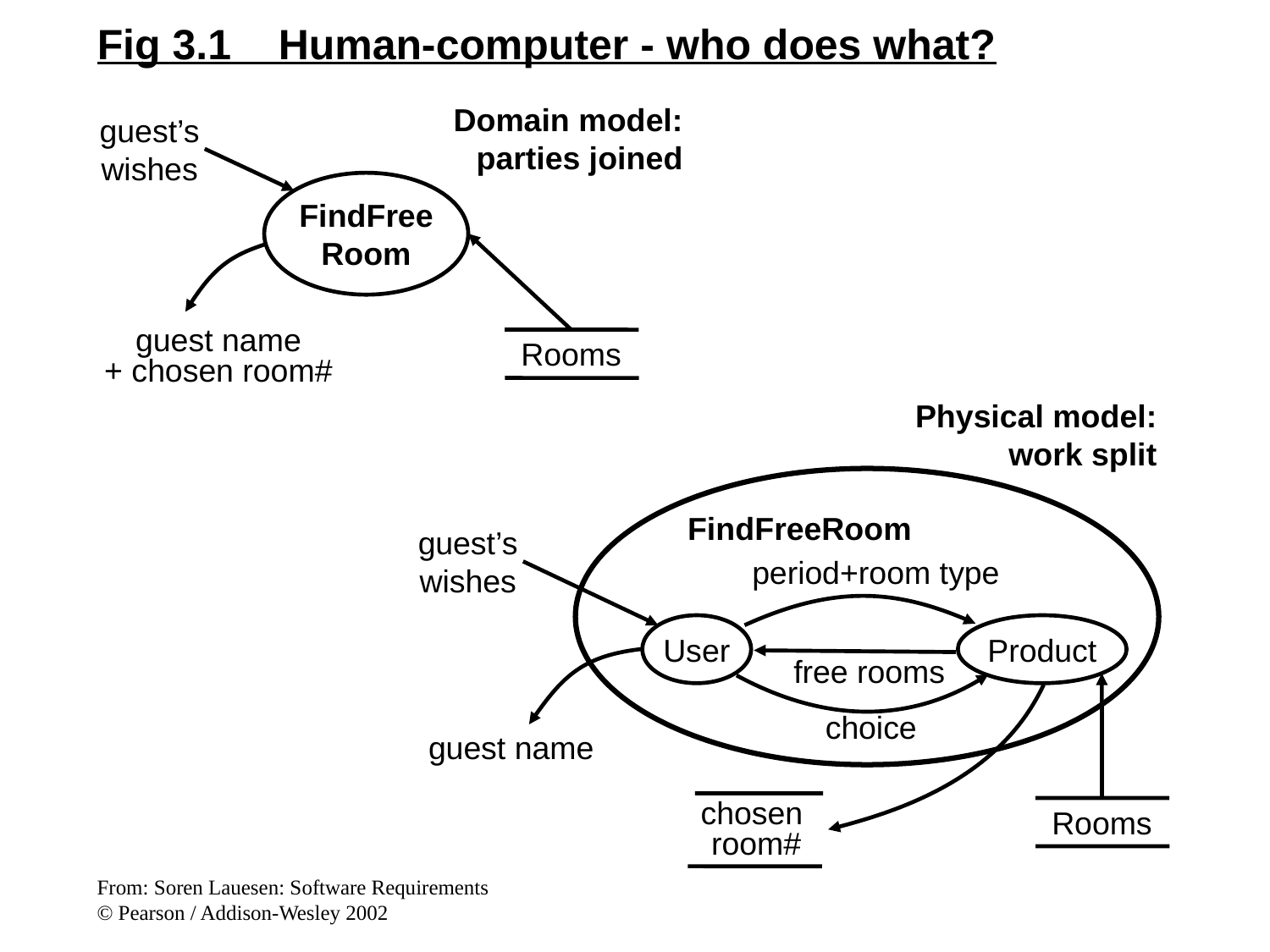

Fig 3.1    Human-computer - who does what?
Domain model:
parties joined
guest’s
wishes
FindFree
Room

guest name
+ chosen room#

Rooms

Physical model:
work split

FindFreeRoom
guest’s
wishes
period+room type

User
Product

free rooms

choice
guest name

chosen
room#

Rooms

From: Soren Lauesen: Software Requirements
© Pearson / Addison-Wesley 2002